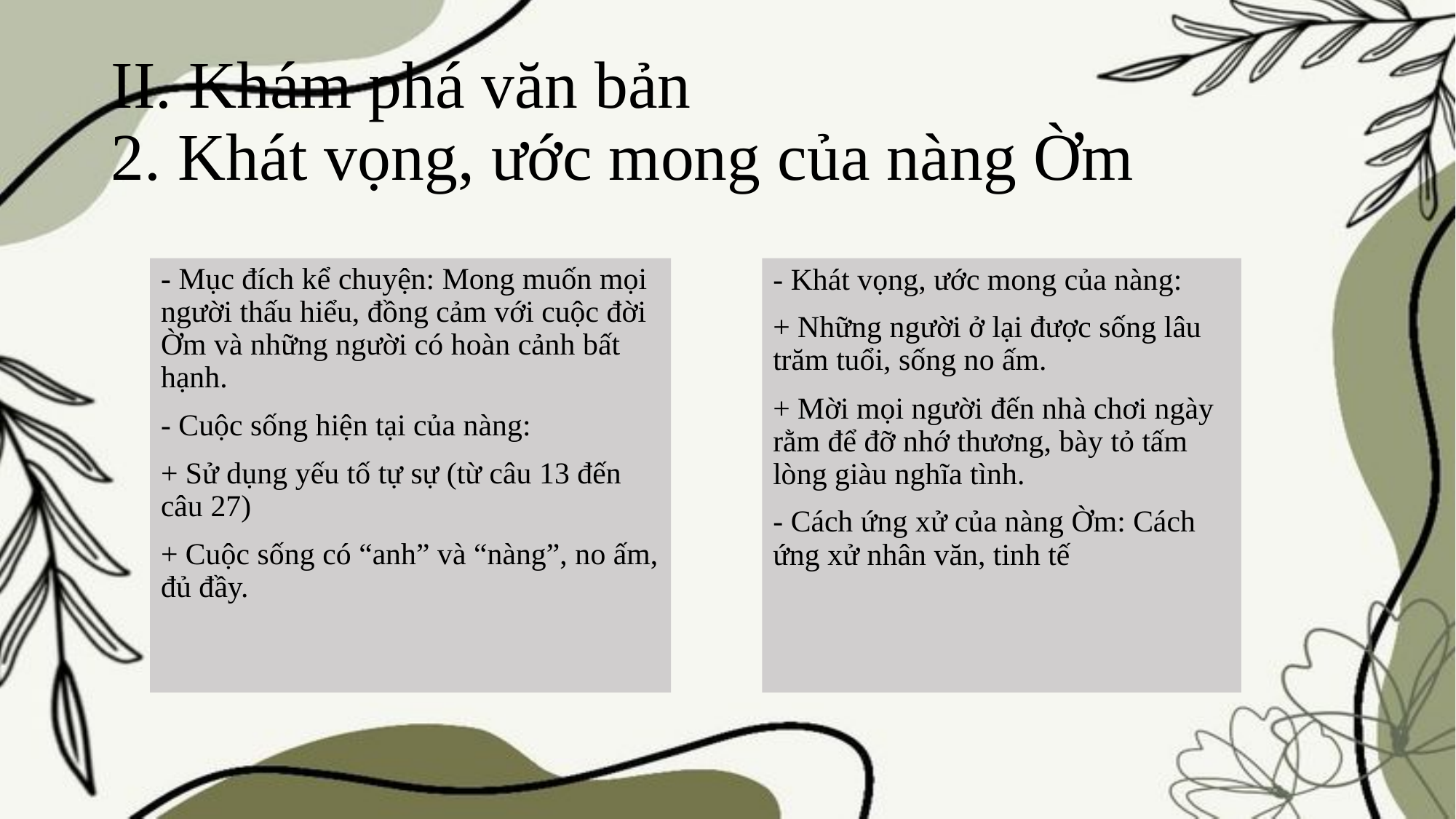

# II. Khám phá văn bản 2. Khát vọng, ước mong của nàng Ờm

- Mục đích kể chuyện: Mong muốn mọi người thấu hiểu, đồng cảm với cuộc đời Ờm và những người có hoàn cảnh bất hạnh.
- Cuộc sống hiện tại của nàng:
+ Sử dụng yếu tố tự sự (từ câu 13 đến câu 27)
+ Cuộc sống có “anh” và “nàng”, no ấm, đủ đầy.

- Khát vọng, ước mong của nàng:
+ Những người ở lại được sống lâu trăm tuổi, sống no ấm.
+ Mời mọi người đến nhà chơi ngày rằm để đỡ nhớ thương, bày tỏ tấm lòng giàu nghĩa tình.
- Cách ứng xử của nàng Ờm: Cách ứng xử nhân văn, tinh tế